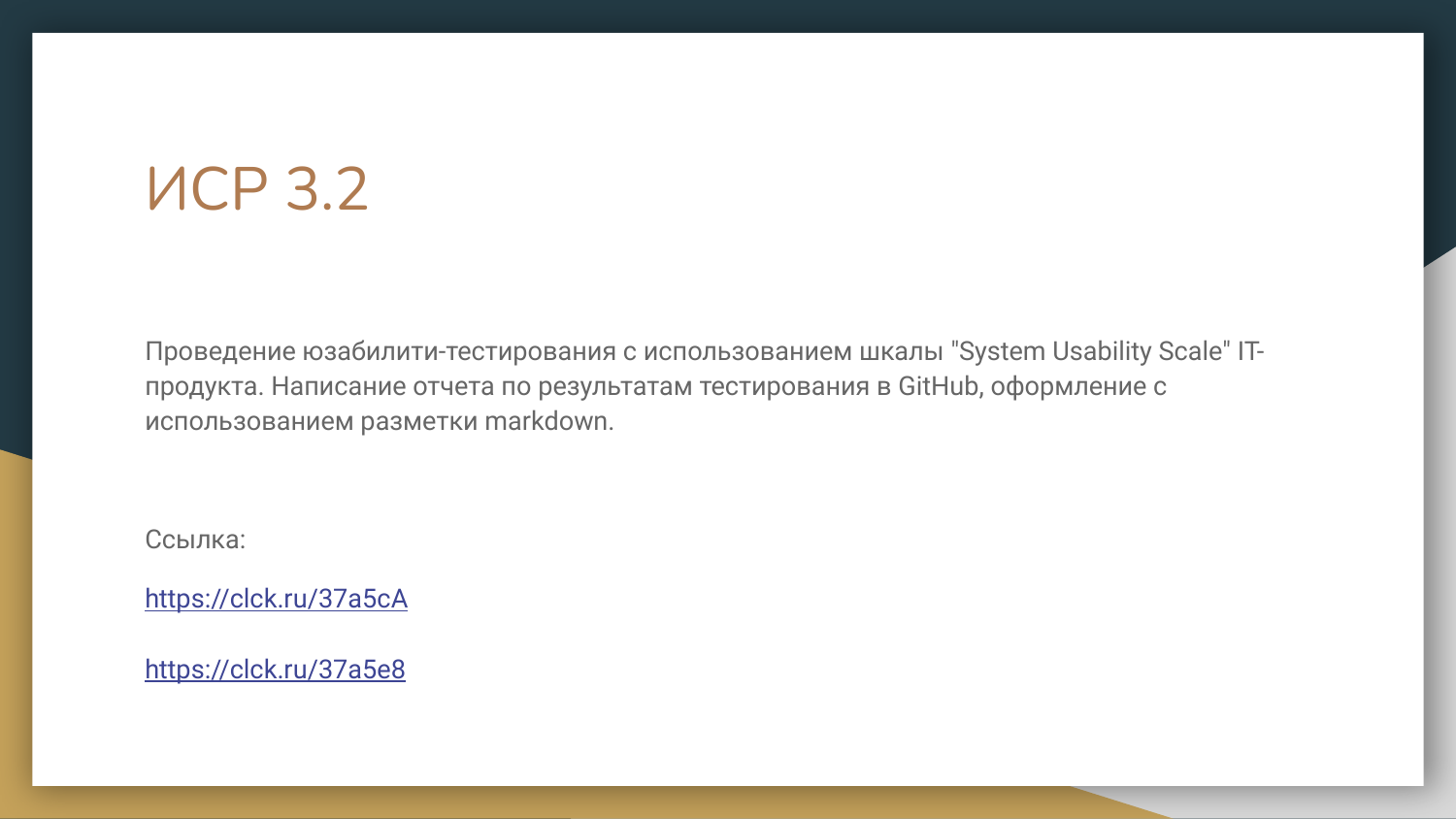

# ИСР 3.2
Проведение юзабилити-тестирования с использованием шкалы "System Usability Scale" IT-продукта. Написание отчета по результатам тестирования в GitHub, оформление с использованием разметки markdown.

Ссылка:
https://clck.ru/37a5cA
https://clck.ru/37a5e8